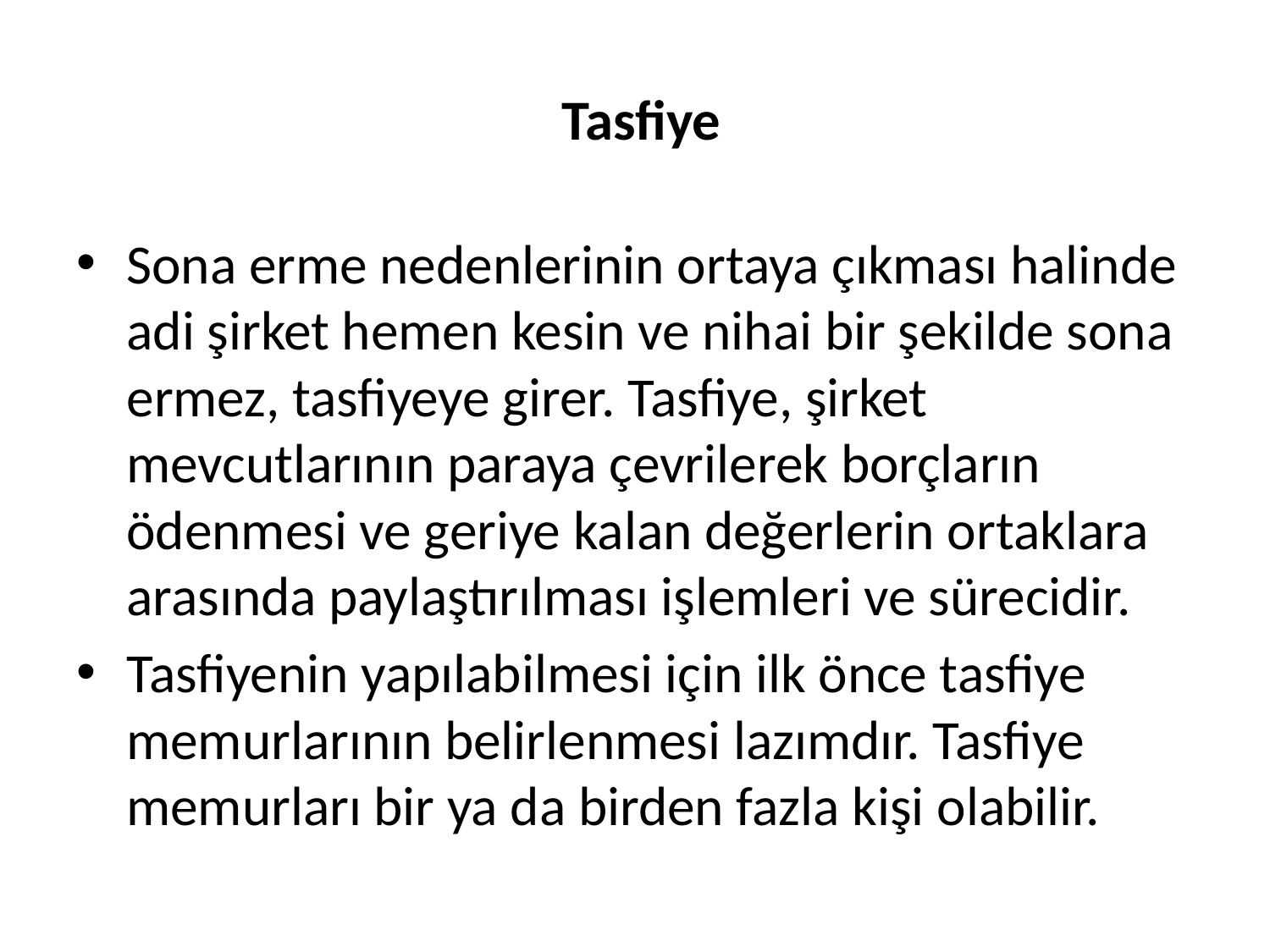

# Tasfiye
Sona erme nedenlerinin ortaya çıkması halinde adi şirket hemen kesin ve nihai bir şekilde sona ermez, tasfiyeye girer. Tasfiye, şirket mevcutlarının paraya çevrilerek borçların ödenmesi ve geriye kalan değerlerin ortaklara arasında paylaştırılması işlemleri ve sürecidir.
Tasfiyenin yapılabilmesi için ilk önce tasfiye memurlarının belirlenmesi lazımdır. Tasfiye memurları bir ya da birden fazla kişi olabilir.